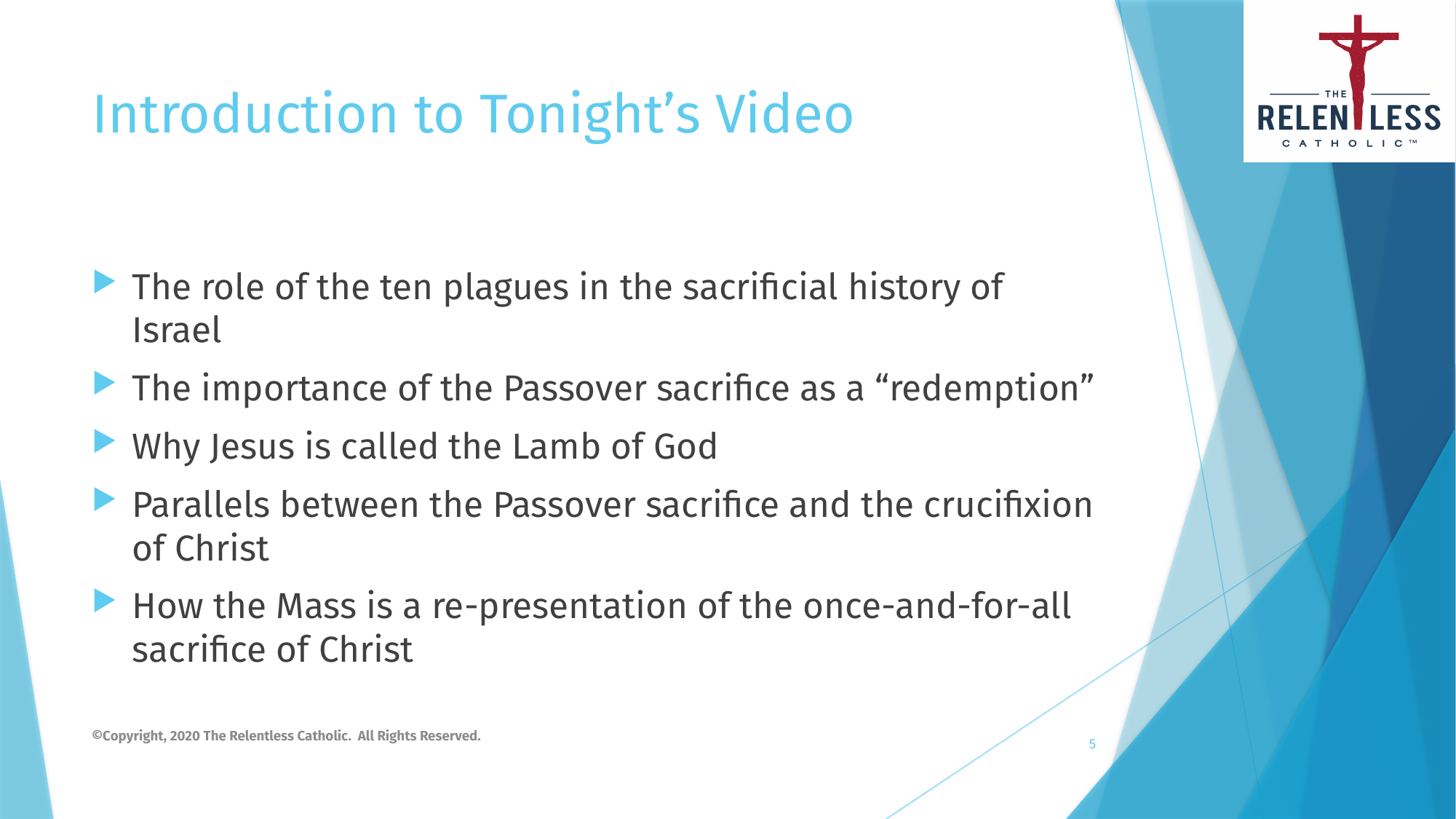

# Introduction to Tonight’s Video
The role of the ten plagues in the sacrificial history of Israel
The importance of the Passover sacrifice as a “redemption”
Why Jesus is called the Lamb of God
Parallels between the Passover sacrifice and the crucifixion of Christ
How the Mass is a re-presentation of the once-and-for-all sacrifice of Christ
©Copyright, 2020 The Relentless Catholic.  All Rights Reserved.

5